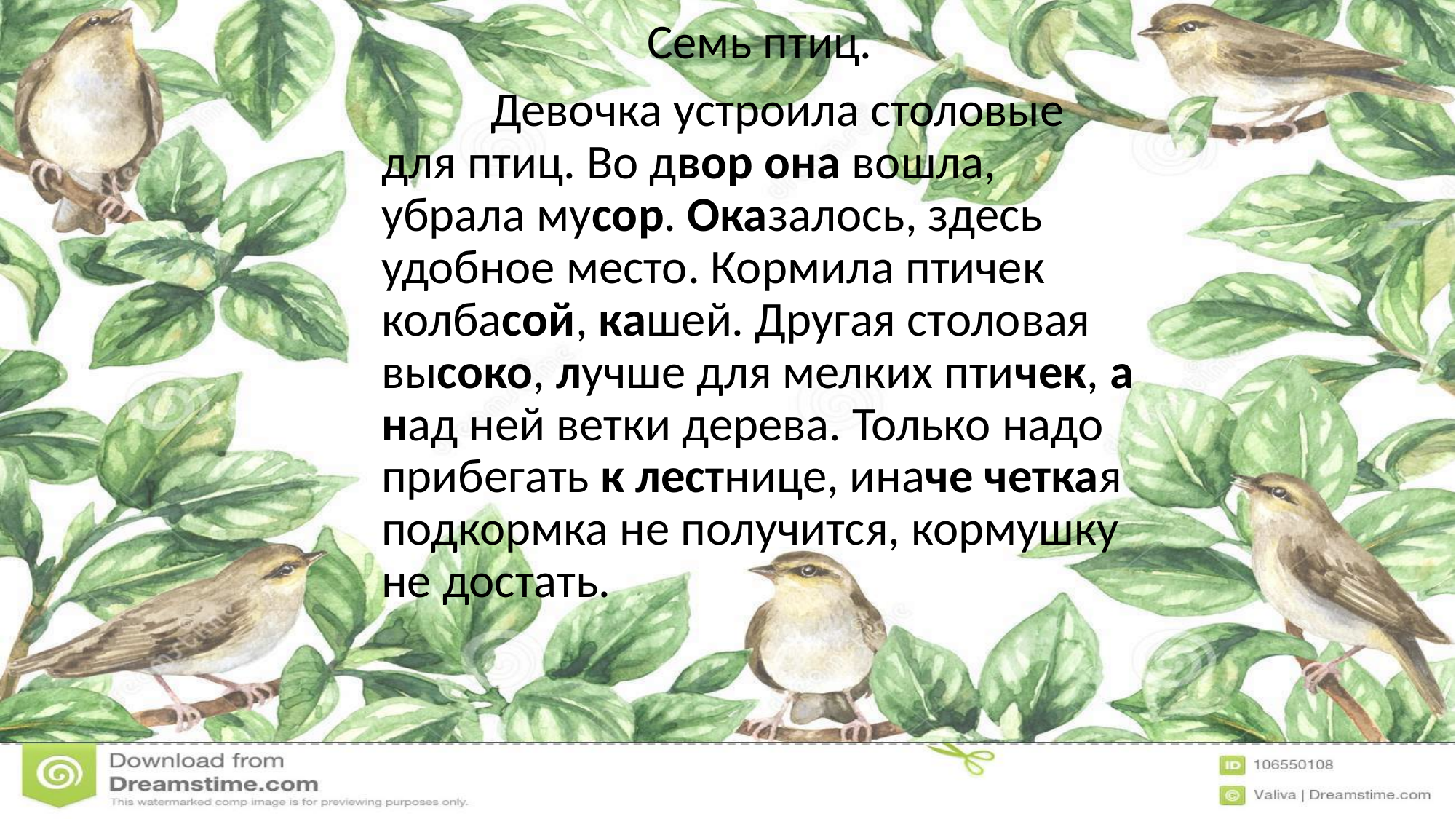

Семь птиц.
	Девочка устроила столовые для птиц. Во двор она вошла, убрала мусор. Оказалось, здесь удобное место. Кормила птичек колбасой, кашей. Другая столовая высоко, лучше для мелких птичек, а над ней ветки дерева. Только надо прибегать к лестнице, иначе четкая подкормка не получится, кормушку не достать.